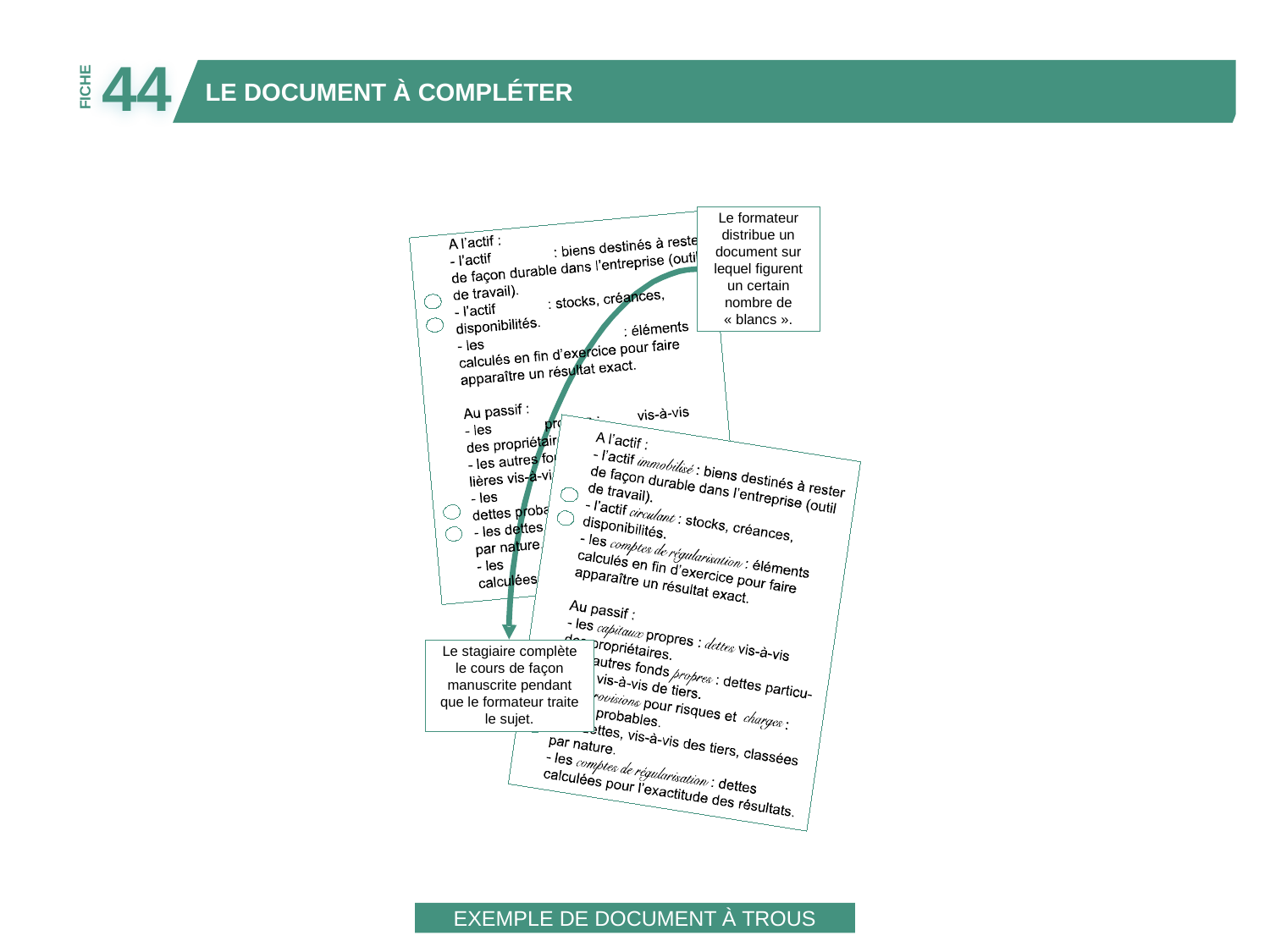

44

LE DOCUMENT À COMPLÉTER
FICHE

Le formateur
distribue un
document sur
lequel figurent
un certain
nombre de
« blancs ».

Le stagiaire complète
le cours de façon
manuscrite pendant
que le formateur traite
le sujet.
EXEMPLE DE DOCUMENT À TROUS